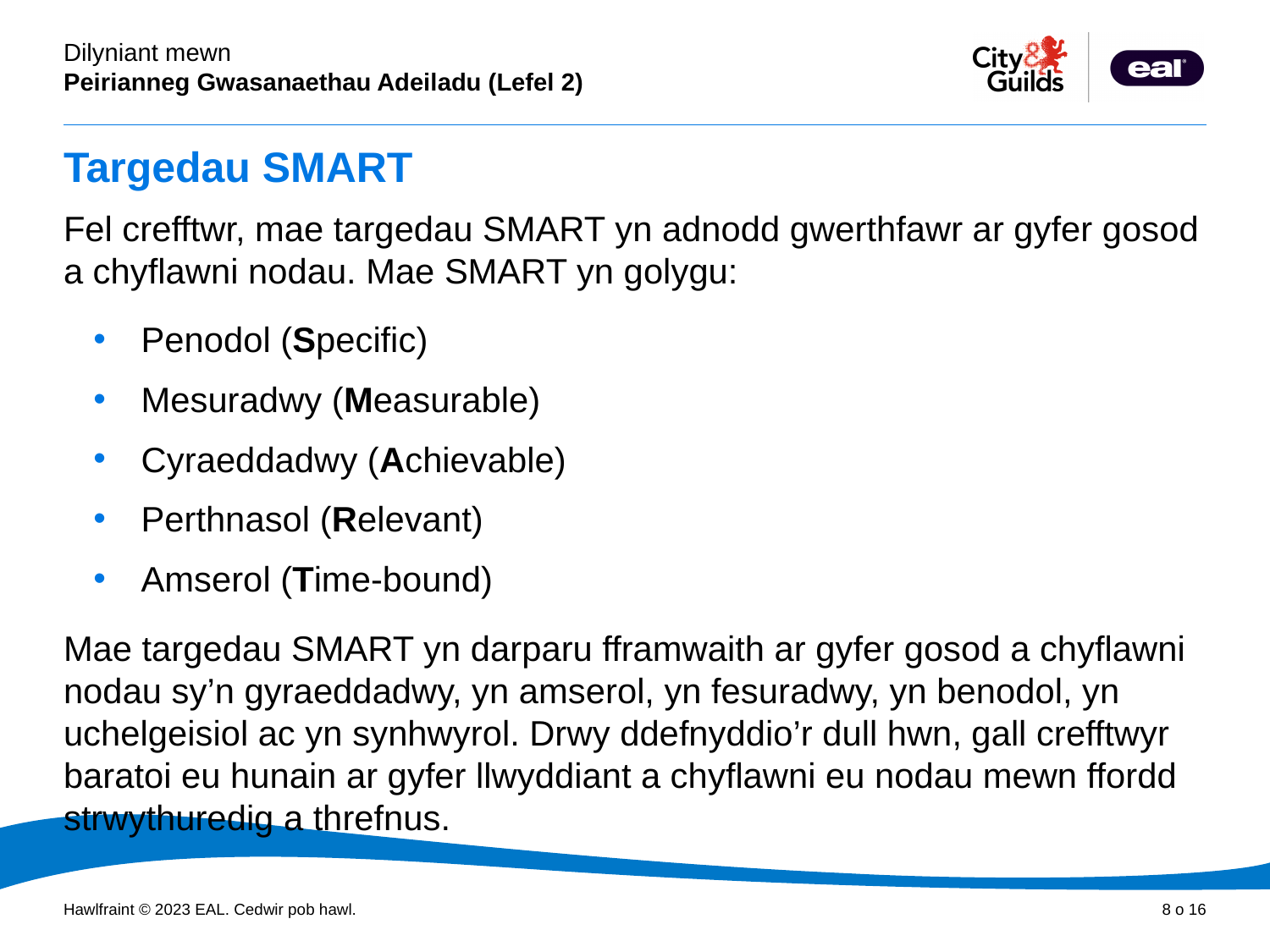

# Targedau SMART
Fel crefftwr, mae targedau SMART yn adnodd gwerthfawr ar gyfer gosod a chyflawni nodau. Mae SMART yn golygu:
Penodol (Specific)
Mesuradwy (Measurable)
Cyraeddadwy (Achievable)
Perthnasol (Relevant)
Amserol (Time-bound)
Mae targedau SMART yn darparu fframwaith ar gyfer gosod a chyflawni nodau sy’n gyraeddadwy, yn amserol, yn fesuradwy, yn benodol, yn uchelgeisiol ac yn synhwyrol. Drwy ddefnyddio’r dull hwn, gall crefftwyr baratoi eu hunain ar gyfer llwyddiant a chyflawni eu nodau mewn ffordd strwythuredig a threfnus.